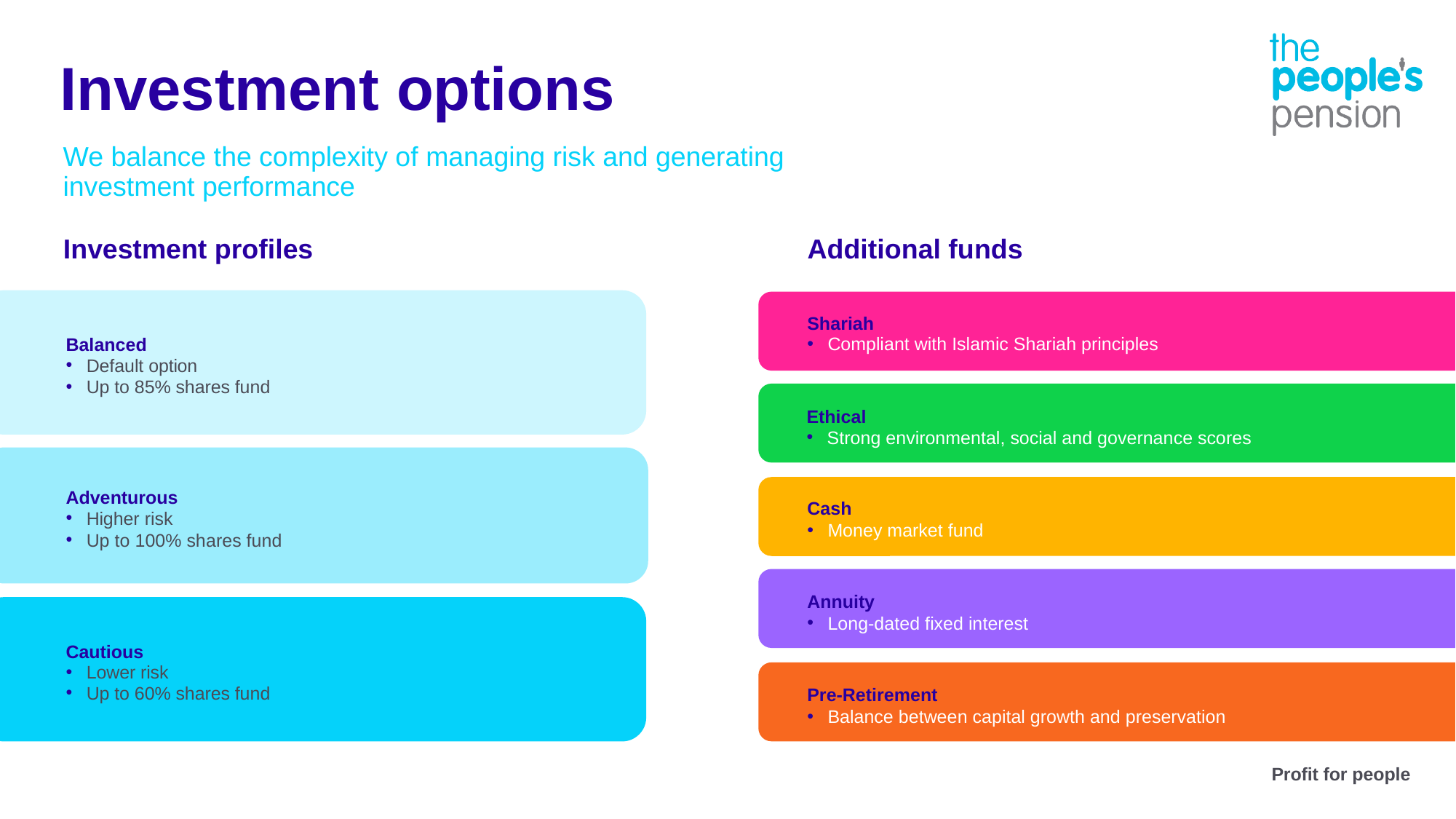

Investment options
We balance the complexity of managing risk and generating investment performance
Investment proﬁles
Additional funds

Shariah
Compliant with Islamic Shariah principles
Balanced
Default option
Up to 85% shares fund

Ethical
Strong environmental, social and governance scores

Adventurous
Higher risk
Up to 100% shares fund

Cash
Money market fund

Annuity
Long-dated fixed interest

Cautious
Lower risk
Up to 60% shares fund

Pre-Retirement
Balance between capital growth and preservation